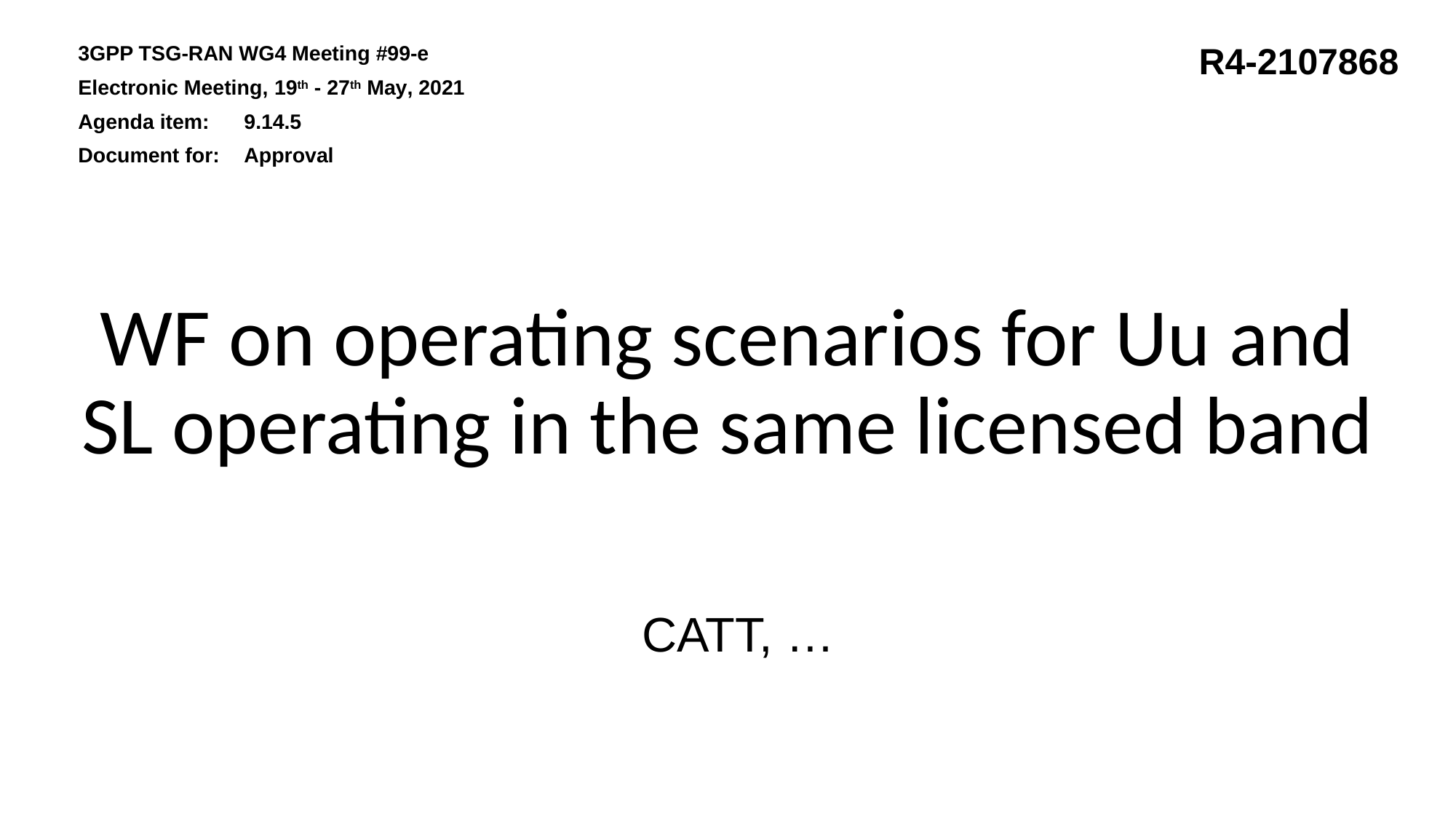

3GPP TSG-RAN WG4 Meeting #99-e
Electronic Meeting, 19th - 27th May, 2021
Agenda item:	9.14.5
Document for:	Approval
R4-2107868
# WF on operating scenarios for Uu and SL operating in the same licensed band
CATT, …